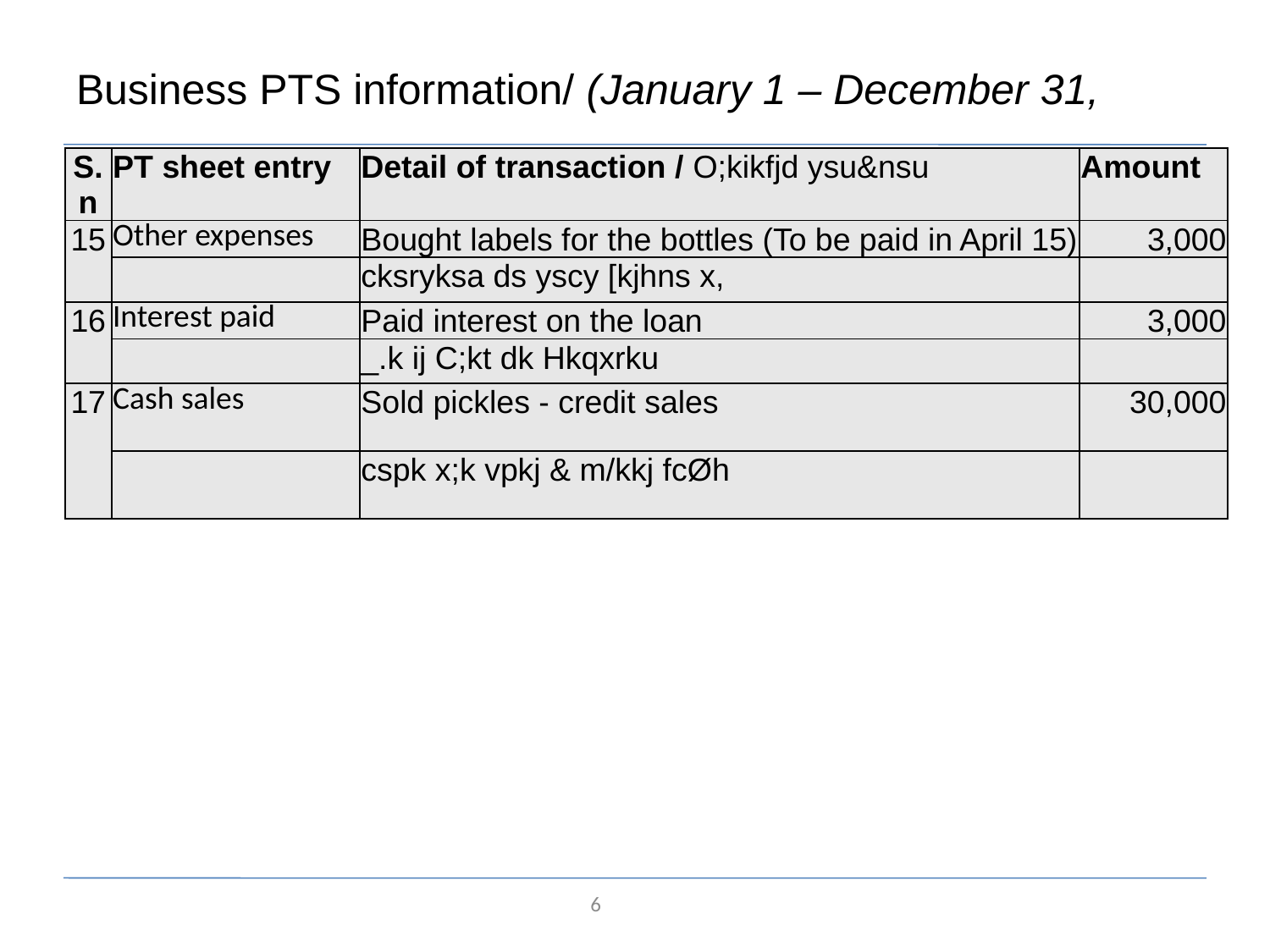

# Business PTS information/ (January 1 – December 31,
| S.n | PT sheet entry | Detail of transaction / O;kikfjd ysu&nsu | Amount |
| --- | --- | --- | --- |
| 15 | Other expenses | Bought labels for the bottles (To be paid in April 15) | 3,000 |
|  |  | cksryksa ds yscy [kjhns x, |  |
| 16 | Interest paid | Paid interest on the loan | 3,000 |
|  |  | \_.k ij C;kt dk Hkqxrku |  |
| 17 | Cash sales | Sold pickles - credit sales | 30,000 |
|  |  | cspk x;k vpkj & m/kkj fcØh |  |
6